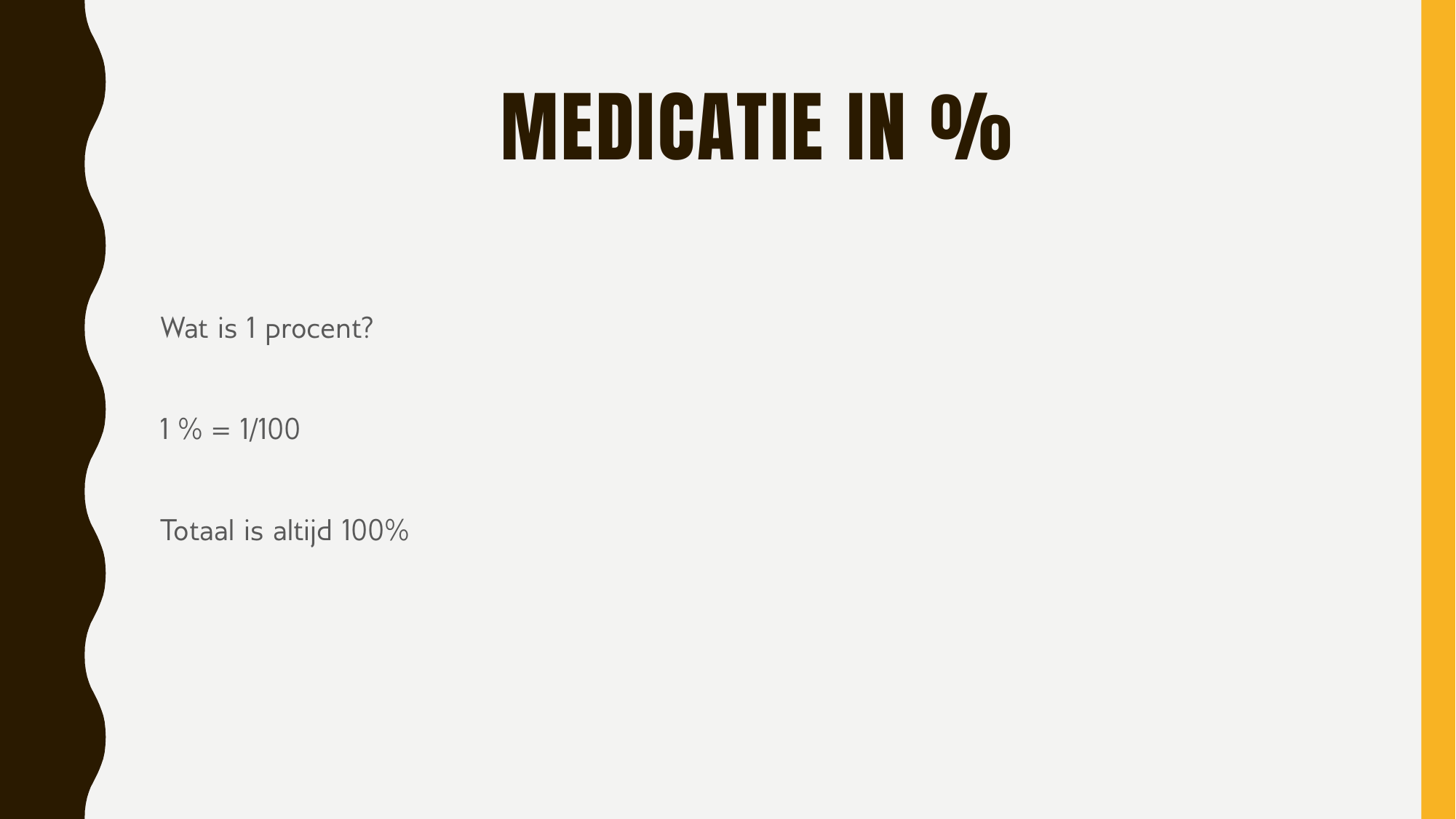

# Medicatie in %

Wat is 1 procent?

1 % = 1/100

Totaal is altijd 100%